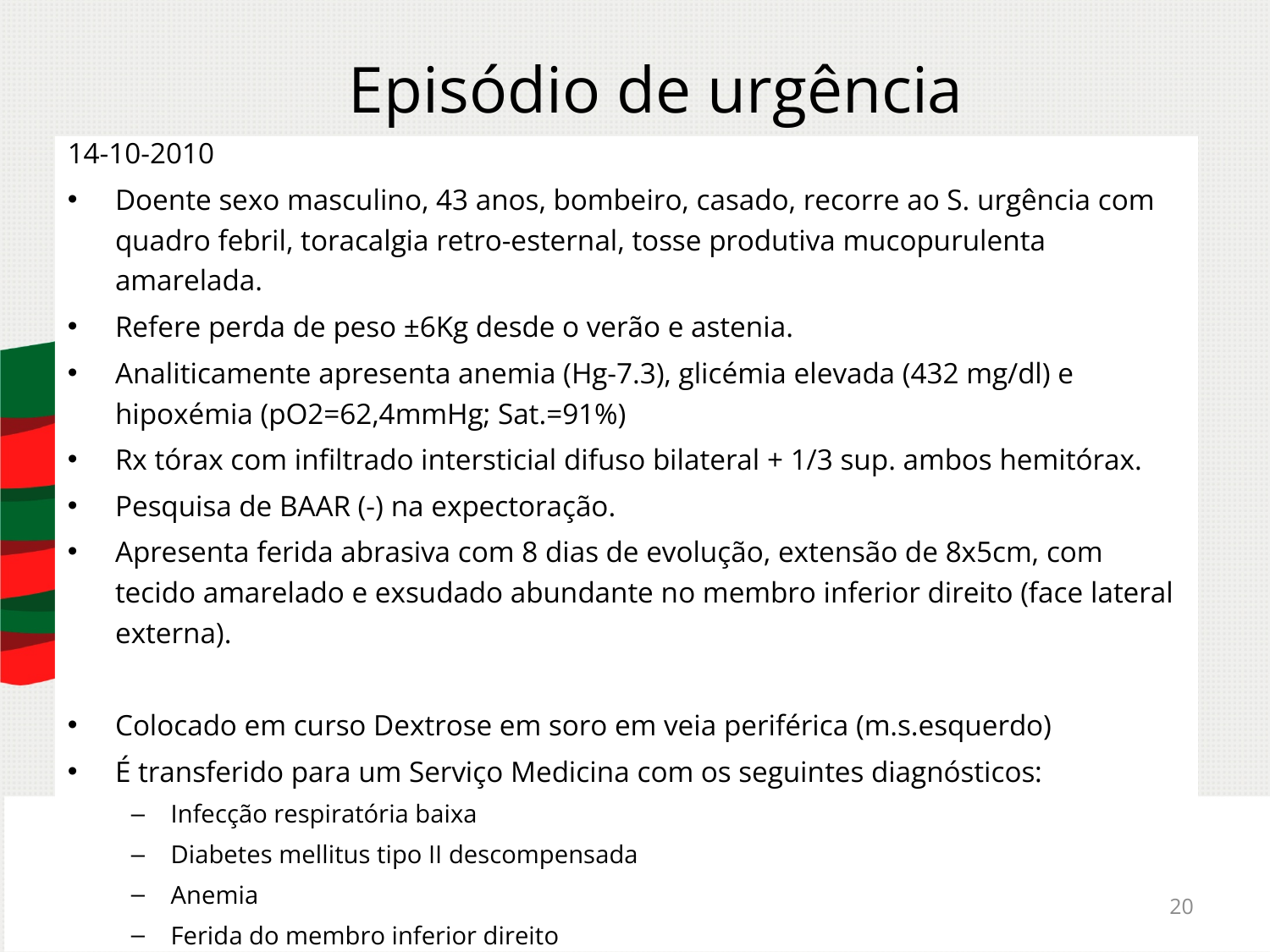

# Episódio de urgência
14-10-2010
Doente sexo masculino, 43 anos, bombeiro, casado, recorre ao S. urgência com quadro febril, toracalgia retro-esternal, tosse produtiva mucopurulenta amarelada.
Refere perda de peso ±6Kg desde o verão e astenia.
Analiticamente apresenta anemia (Hg-7.3), glicémia elevada (432 mg/dl) e hipoxémia (pO2=62,4mmHg; Sat.=91%)
Rx tórax com infiltrado intersticial difuso bilateral + 1/3 sup. ambos hemitórax.
Pesquisa de BAAR (-) na expectoração.
Apresenta ferida abrasiva com 8 dias de evolução, extensão de 8x5cm, com tecido amarelado e exsudado abundante no membro inferior direito (face lateral externa).

Colocado em curso Dextrose em soro em veia periférica (m.s.esquerdo)
É transferido para um Serviço Medicina com os seguintes diagnósticos:
Infecção respiratória baixa
Diabetes mellitus tipo II descompensada
Anemia
Ferida do membro inferior direito
20